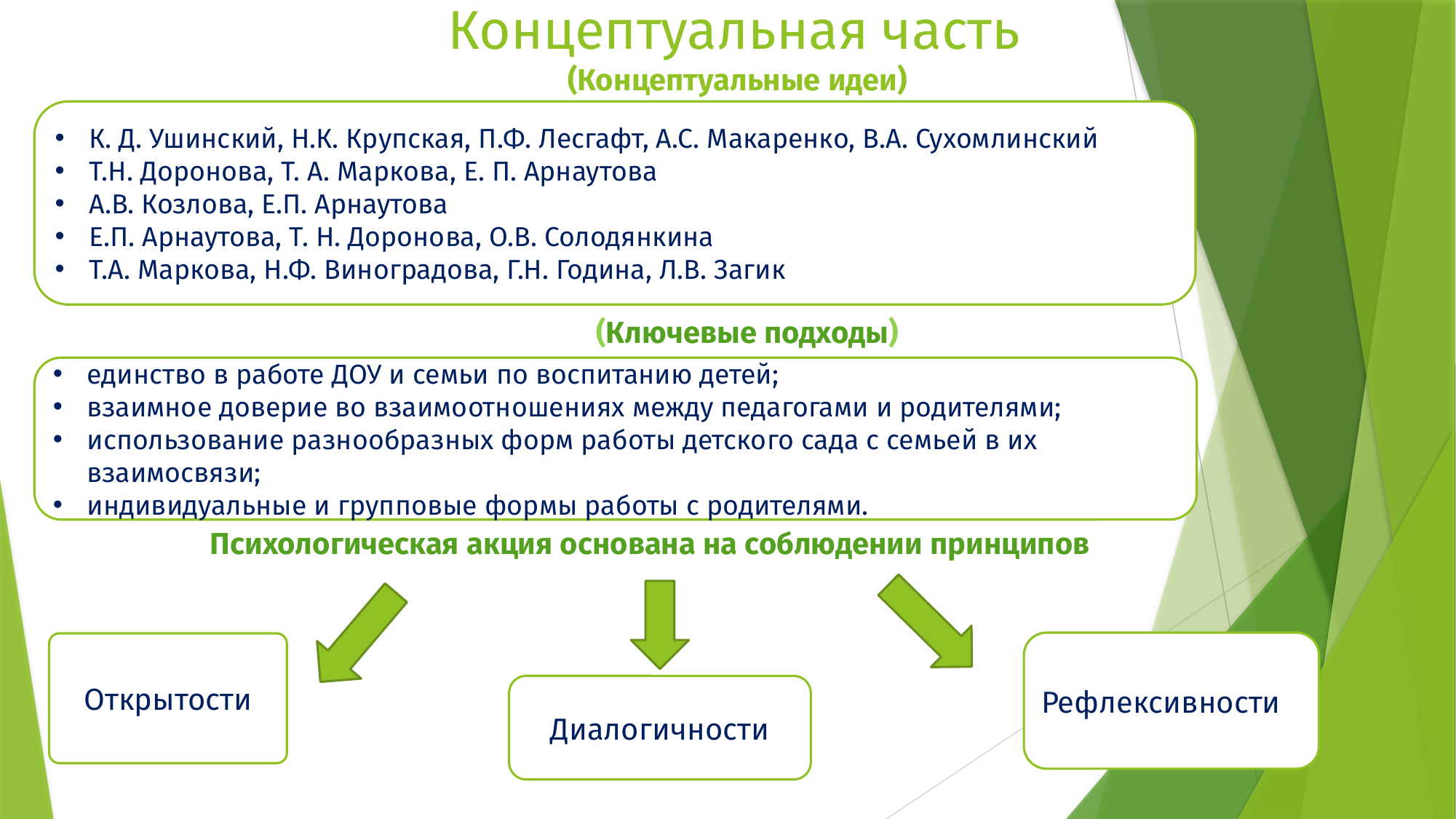

# Концептуальная часть (Концептуальные идеи)
К. Д. Ушинский, Н.К. Крупская, П.Ф. Лесгафт, А.С. Макаренко, В.А. Сухомлинский
Т.Н. Доронова, Т. А. Маркова, Е. П. Арнаутова
А.В. Козлова, Е.П. Арнаутова
Е.П. Арнаутова, Т. Н. Доронова, О.В. Солодянкина
Т.А. Маркова, Н.Ф. Виноградова, Г.Н. Година, Л.В. Загик
(Ключевые подходы)
единство в работе ДОУ и семьи по воспитанию детей;
взаимное доверие во взаимоотношениях между педагогами и родителями;
использование разнообразных форм работы детского сада с семьей в их взаимосвязи;
индивидуальные и групповые формы работы с родителями.
Психологическая акция основана на соблюдении принципов

Рефлексивности
Открытости
Диалогичности